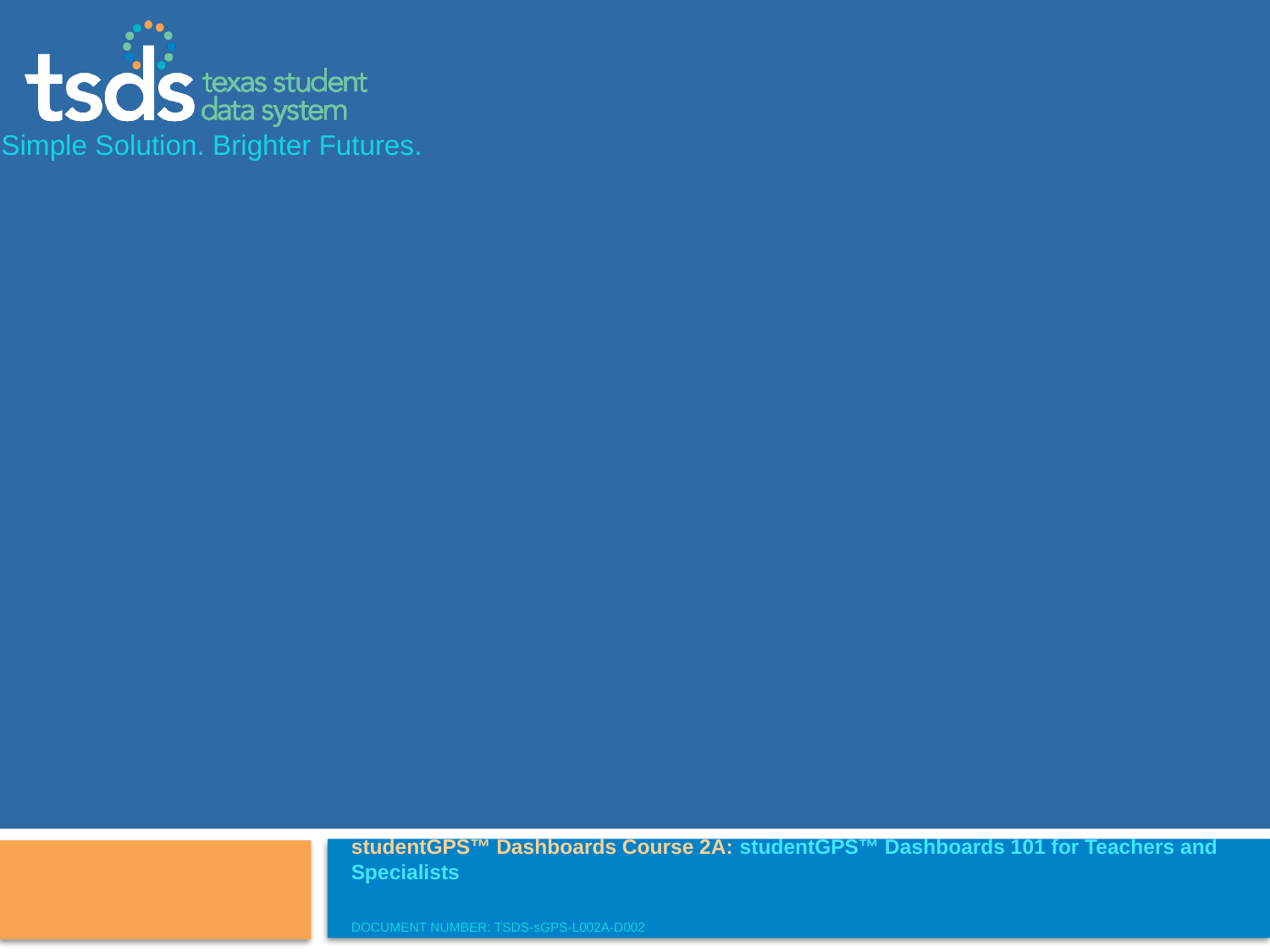

Simple Solution. Brighter Futures.
# studentGPS™ Dashboards Course 2A: studentGPS™ Dashboards 101 for Teachers and Specialists Document Number: TSDS-sGPS-L002A-D002